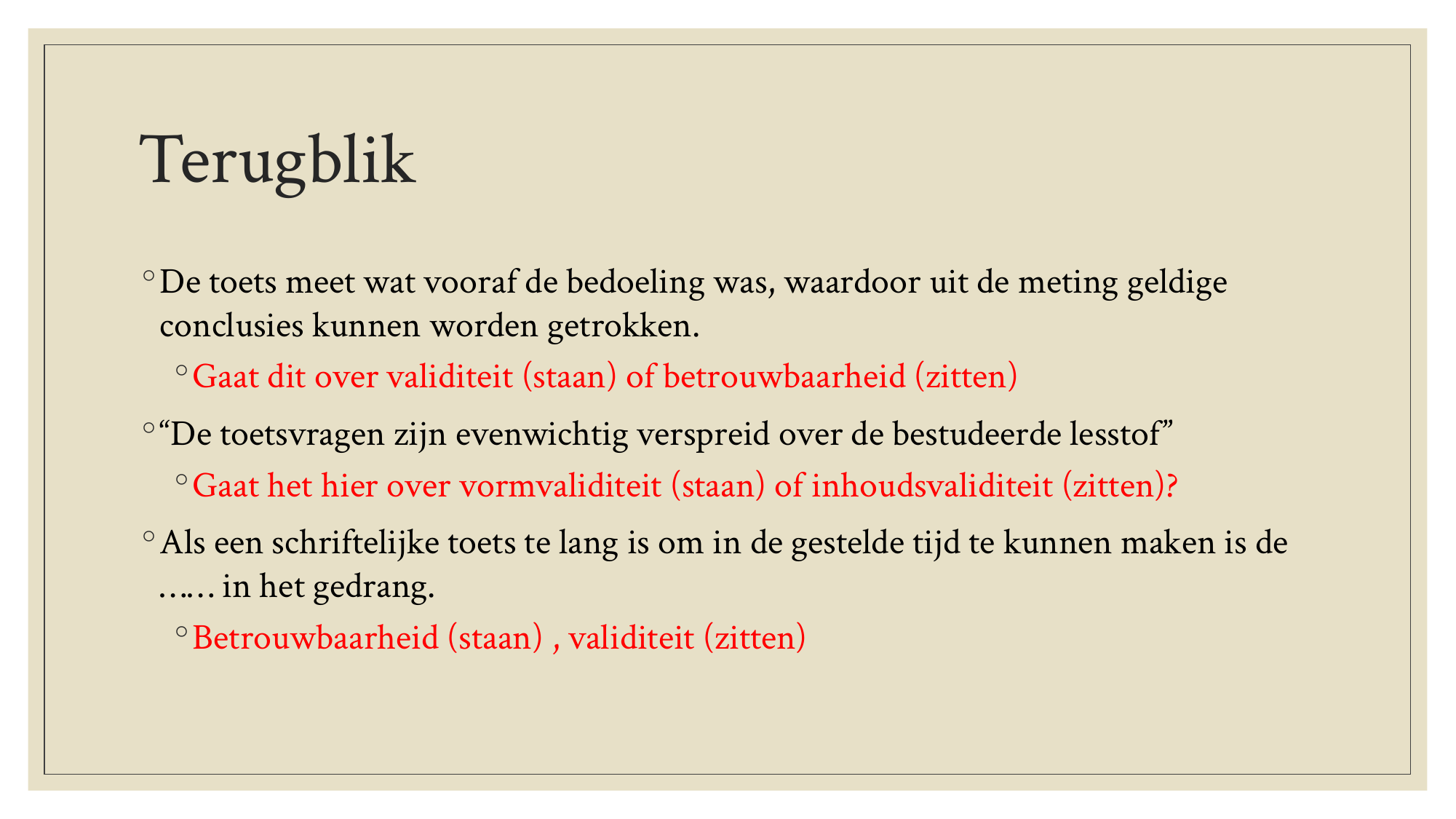

# Terugblik
De toets meet wat vooraf de bedoeling was, waardoor uit de meting geldige conclusies kunnen worden getrokken.
Gaat dit over validiteit (staan) of betrouwbaarheid (zitten)
“De toetsvragen zijn evenwichtig verspreid over de bestudeerde lesstof”
Gaat het hier over vormvaliditeit (staan) of inhoudsvaliditeit (zitten)?
Als een schriftelijke toets te lang is om in de gestelde tijd te kunnen maken is de …… in het gedrang.
Betrouwbaarheid (staan) , validiteit (zitten)